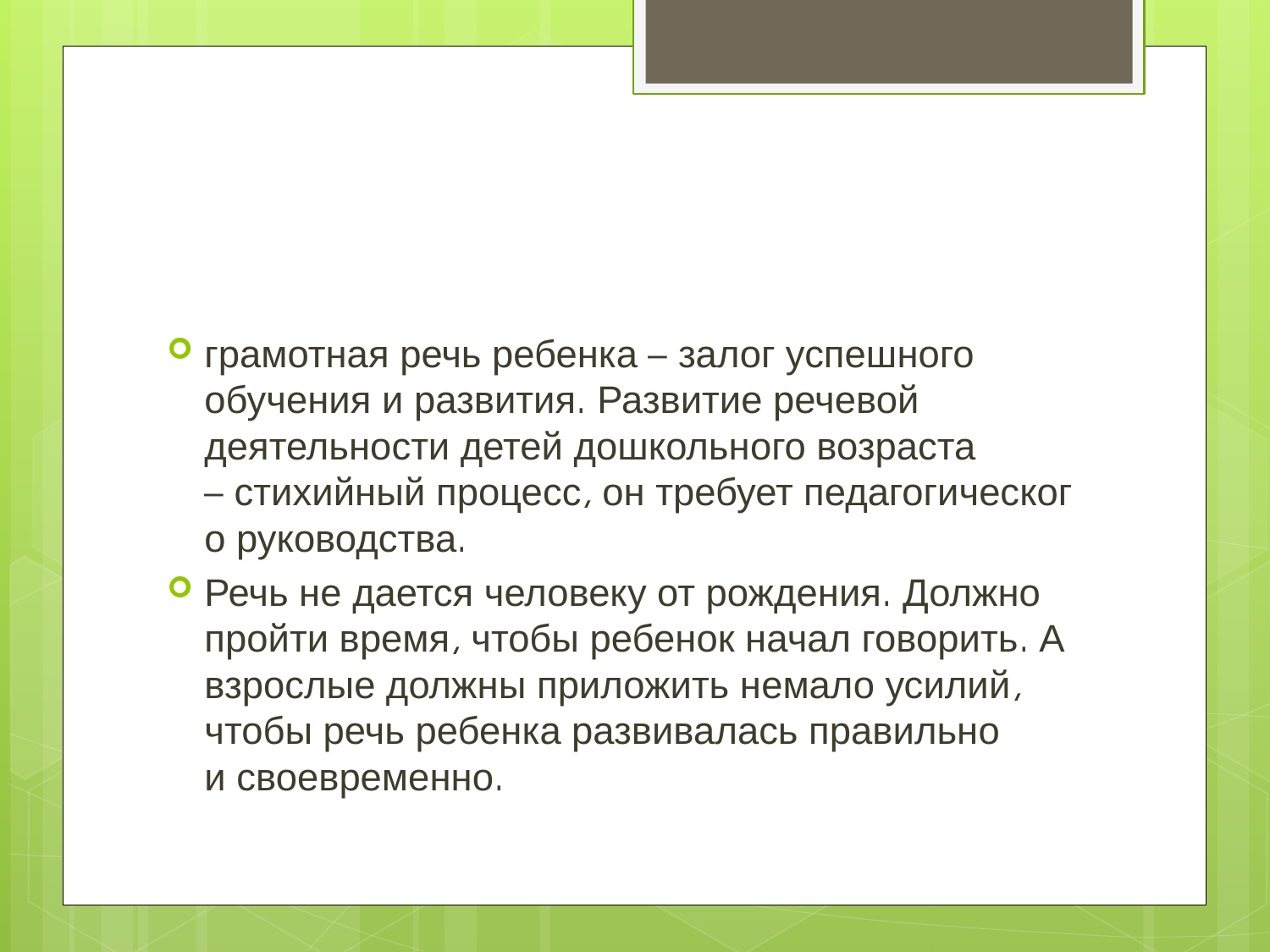

#
грамотная речь ребенка – залог успешного обучения и развития. Развитие речевой деятельности детей дошкольного возраста – стихийный процесс, он требует педагогического руководства.
Речь не дается человеку от рождения. Должно пройти время, чтобы ребенок начал говорить. А взрослые должны приложить немало усилий, чтобы речь ребенка развивалась правильно и своевременно.